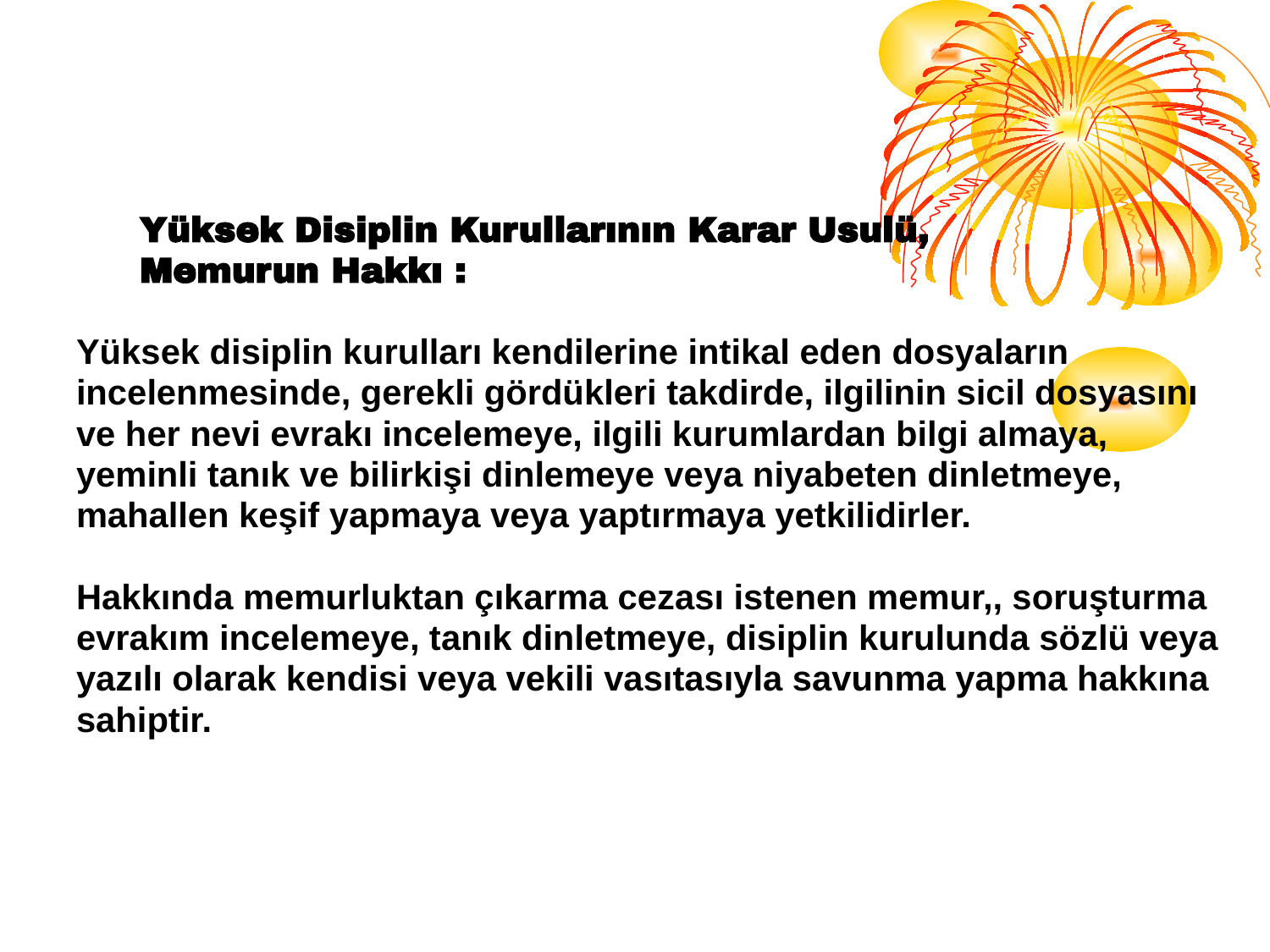

Yüksek Disiplin Kurullarının Karar Usulü,
Memurun Hakkı :

Yüksek disiplin kurulları kendilerine intikal eden dosyaların
incelenmesinde, gerekli gördükleri takdirde, ilgilinin sicil dosyasını
ve her nevi evrakı incelemeye, ilgili kurumlardan bilgi almaya,
yeminli tanık ve bilirkişi dinlemeye veya niyabeten dinletmeye,
mahallen keşif yapmaya veya yaptırmaya yetkilidirler.

Hakkında memurluktan çıkarma cezası istenen memur,, soruşturma
evrakım incelemeye, tanık dinletmeye, disiplin kurulunda sözlü veya
yazılı olarak kendisi veya vekili vasıtasıyla savunma yapma hakkına
sahiptir.